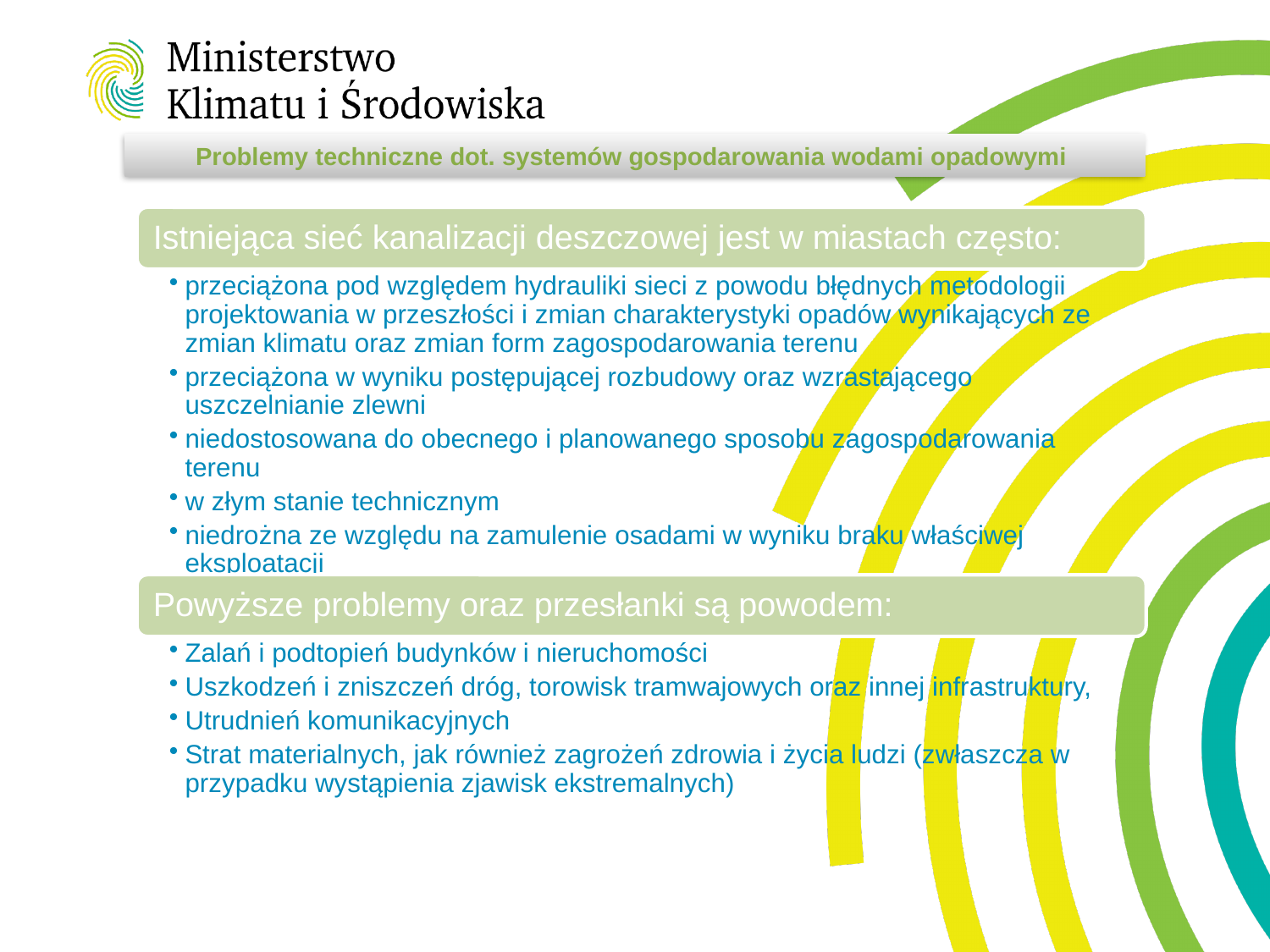

Problemy techniczne dot. systemów gospodarowania wodami opadowymi
Istniejąca sieć kanalizacji deszczowej jest w miastach często:
przeciążona pod względem hydrauliki sieci z powodu błędnych metodologii projektowania w przeszłości i zmian charakterystyki opadów wynikających ze zmian klimatu oraz zmian form zagospodarowania terenu
przeciążona w wyniku postępującej rozbudowy oraz wzrastającego uszczelnianie zlewni
niedostosowana do obecnego i planowanego sposobu zagospodarowania terenu
w złym stanie technicznym
niedrożna ze względu na zamulenie osadami w wyniku braku właściwej eksploatacji
Powyższe problemy oraz przesłanki są powodem:
Zalań i podtopień budynków i nieruchomości
Uszkodzeń i zniszczeń dróg, torowisk tramwajowych oraz innej infrastruktury,
Utrudnień komunikacyjnych
Strat materialnych, jak również zagrożeń zdrowia i życia ludzi (zwłaszcza w przypadku wystąpienia zjawisk ekstremalnych)